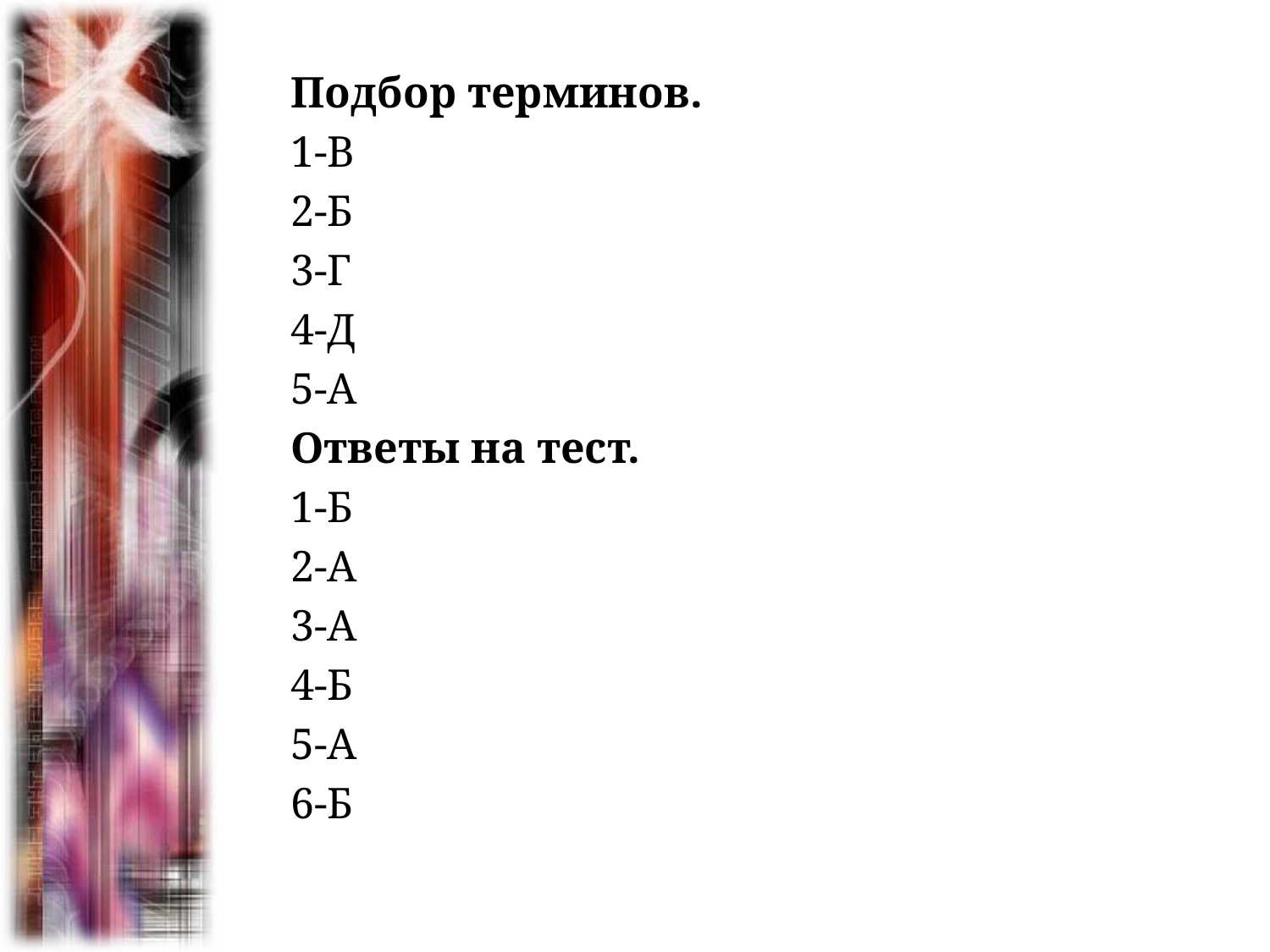

Подбор терминов.
1-В
2-Б
3-Г
4-Д
5-А
Ответы на тест.
1-Б
2-А
3-А
4-Б
5-А
6-Б